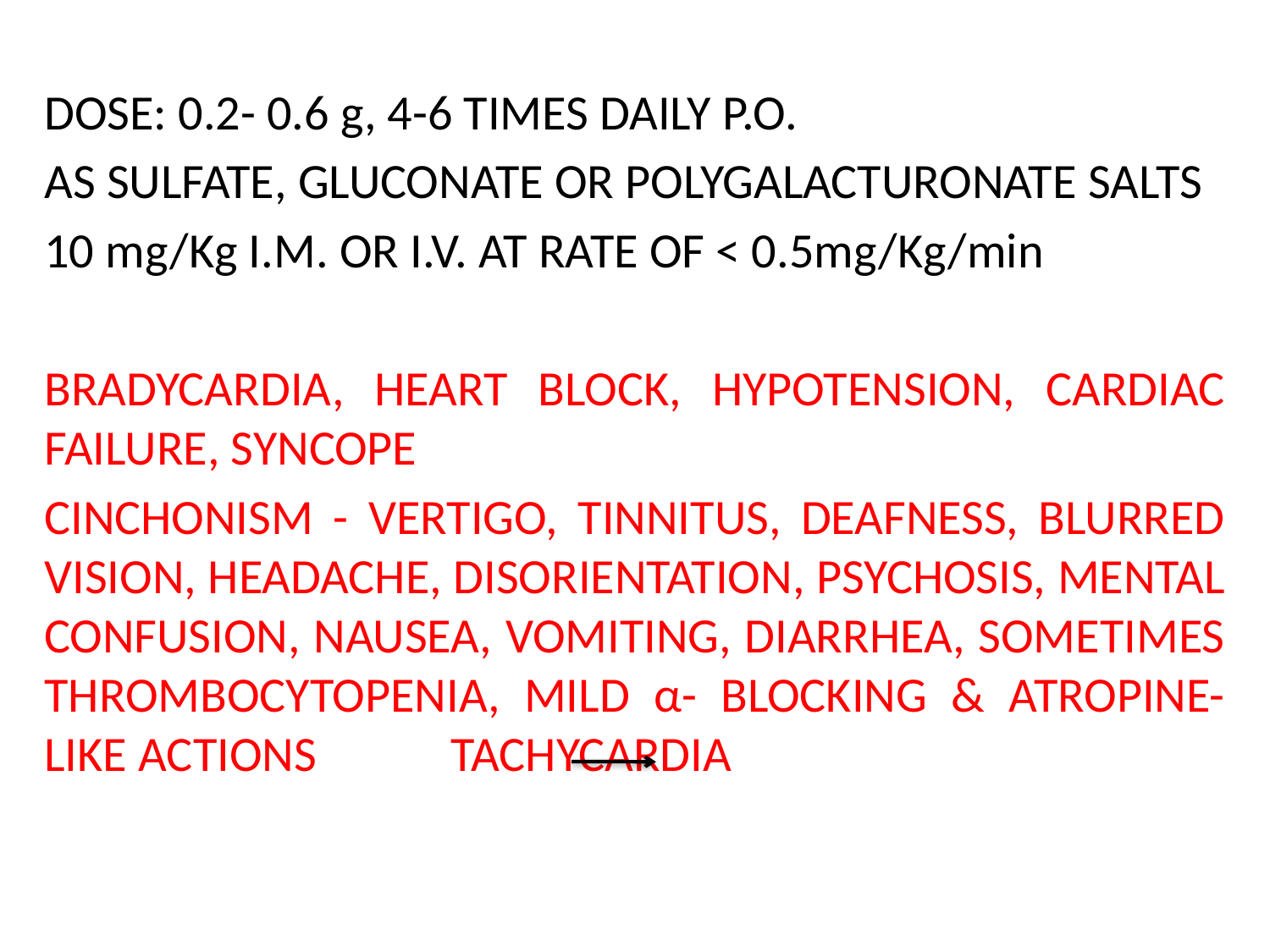

DOSE: 0.2- 0.6 g, 4-6 TIMES DAILY P.O.
AS SULFATE, GLUCONATE OR POLYGALACTURONATE SALTS
10 mg/Kg I.M. OR I.V. AT RATE OF < 0.5mg/Kg/min

BRADYCARDIA, HEART BLOCK, HYPOTENSION, CARDIAC FAILURE, SYNCOPE
CINCHONISM - VERTIGO, TINNITUS, DEAFNESS, BLURRED VISION, HEADACHE, DISORIENTATION, PSYCHOSIS, MENTAL CONFUSION, NAUSEA, VOMITING, DIARRHEA, SOMETIMES THROMBOCYTOPENIA, MILD α- BLOCKING & ATROPINE-LIKE ACTIONS            TACHYCARDIA